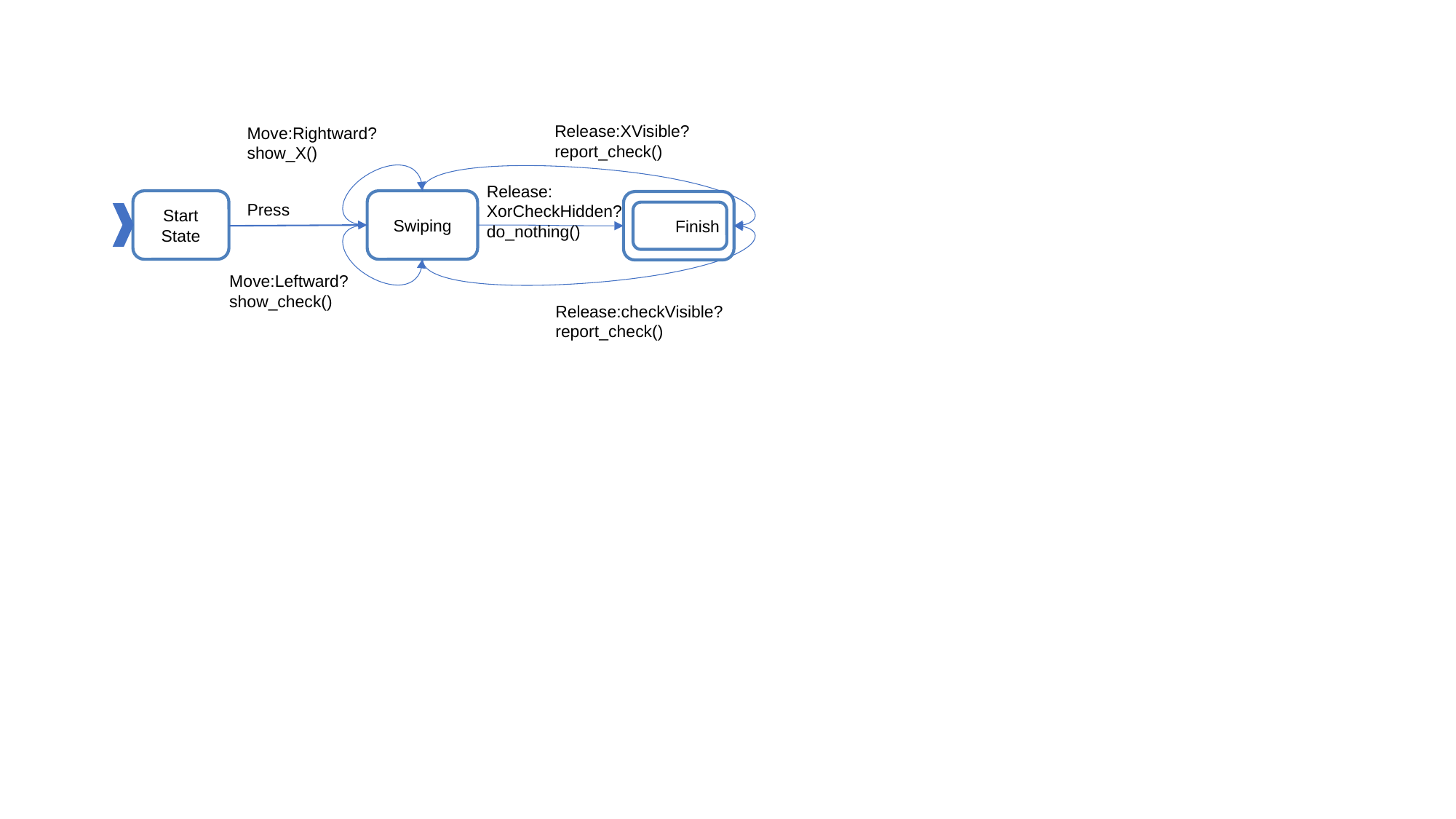

Release:XVisible?
report_check()
Move:Rightward?
show_X()
Release:
XorCheckHidden?
do_nothing()
Start State
Swiping
Finish
Press

Move:Leftward?
show_check()
Release:checkVisible?
report_check()